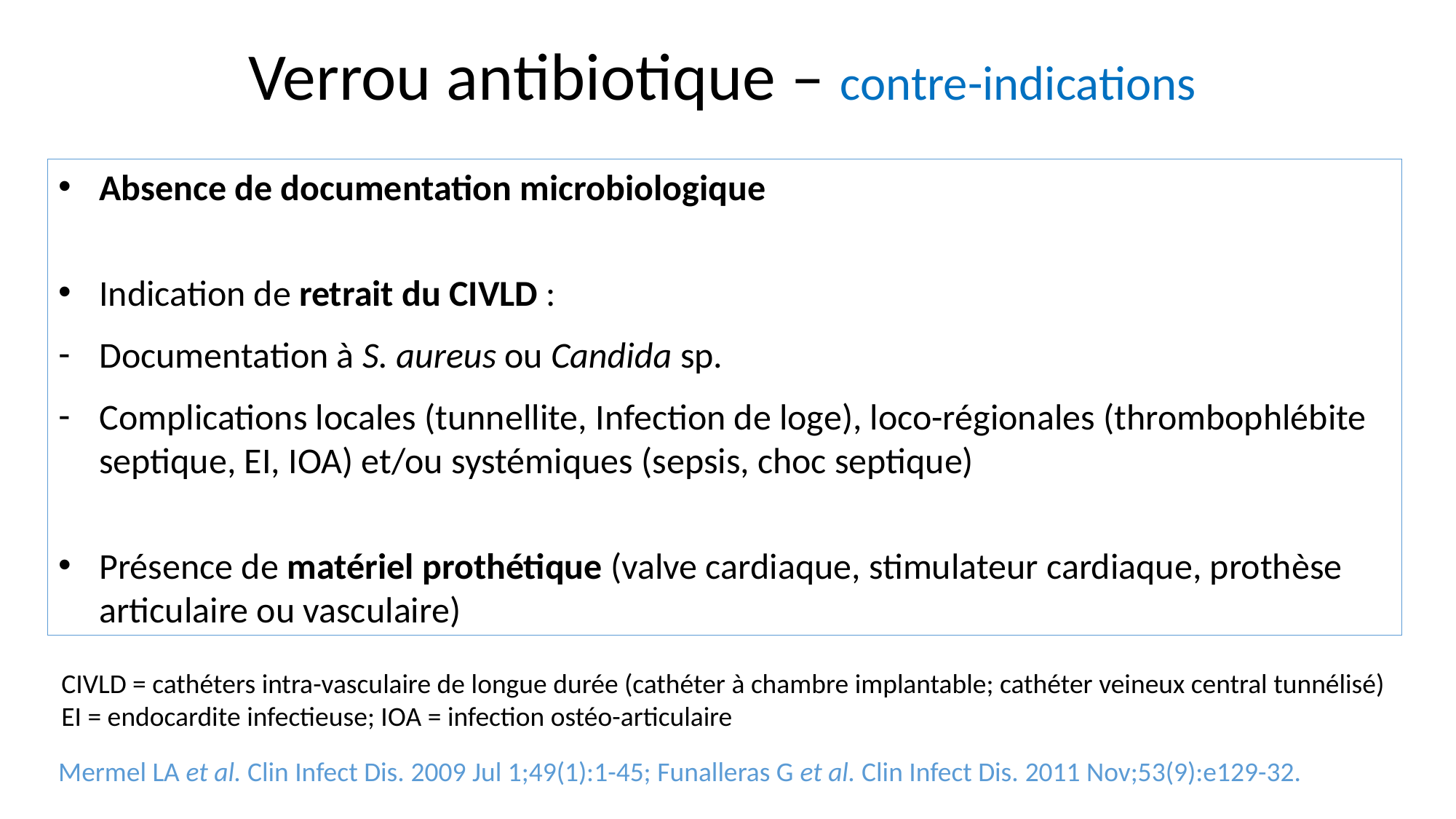

# Verrou antibiotique – contre-indications
Absence de documentation microbiologique

Indication de retrait du CIVLD :
Documentation à S. aureus ou Candida sp.
Complications locales (tunnellite, Infection de loge), loco-régionales (thrombophlébite septique, EI, IOA) et/ou systémiques (sepsis, choc septique)

Présence de matériel prothétique (valve cardiaque, stimulateur cardiaque, prothèse articulaire ou vasculaire)
CIVLD = cathéters intra-vasculaire de longue durée (cathéter à chambre implantable; cathéter veineux central tunnélisé)
EI = endocardite infectieuse; IOA = infection ostéo-articulaire
Mermel LA et al. Clin Infect Dis. 2009 Jul 1;49(1):1-45; Funalleras G et al. Clin Infect Dis. 2011 Nov;53(9):e129-32.